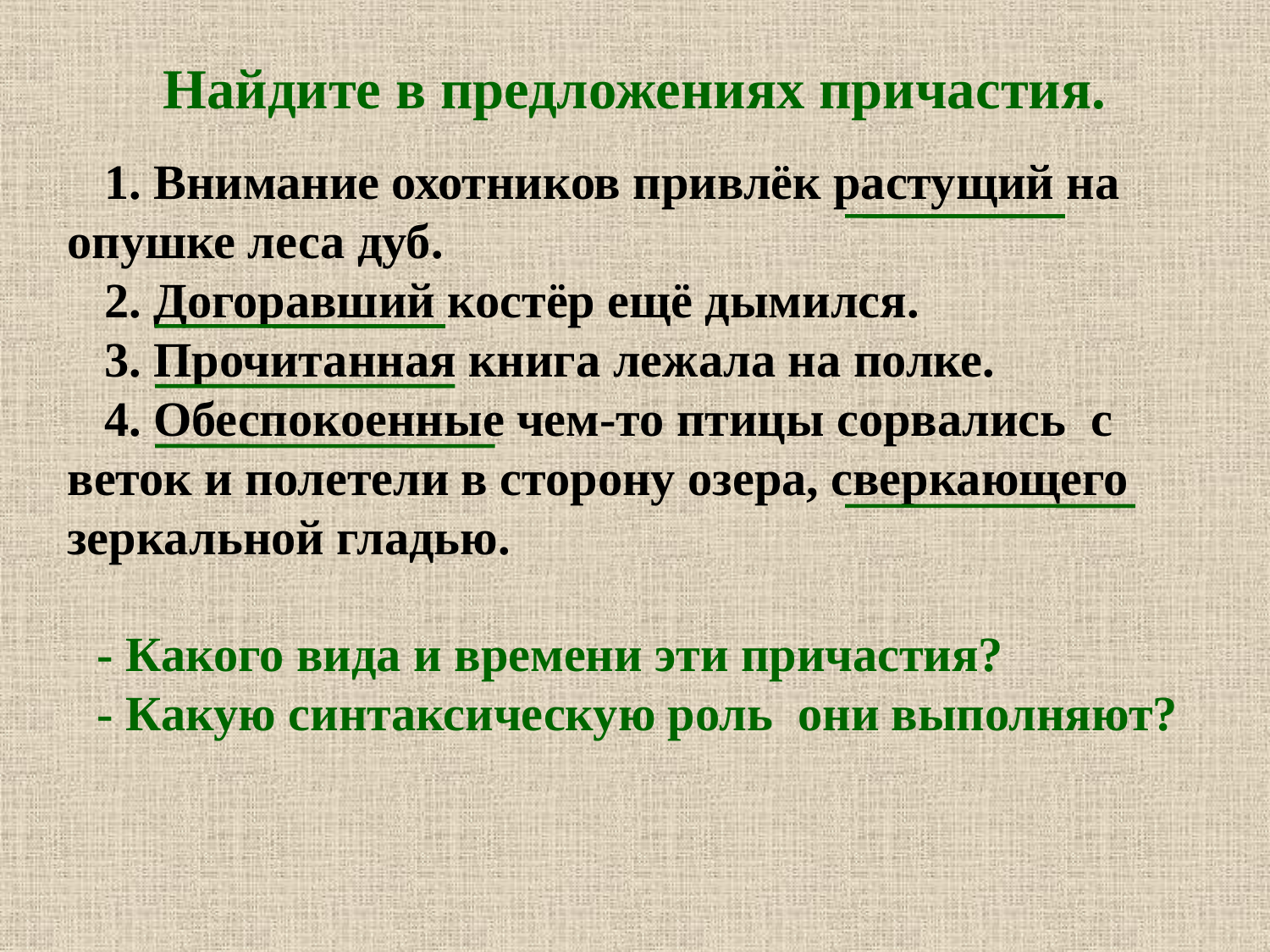

Найдите в предложениях причастия.

   1. Внимание охотников привлёк растущий на опушке леса дуб.
   2. Догоравший костёр ещё дымился.
   3. Прочитанная книга лежала на полке.
   4. Обеспокоенные чем-то птицы сорвались  с веток и полетели в сторону озера, сверкающего зеркальной гладью.

- Какого вида и времени эти причастия?
- Какую синтаксическую роль  они выполняют?